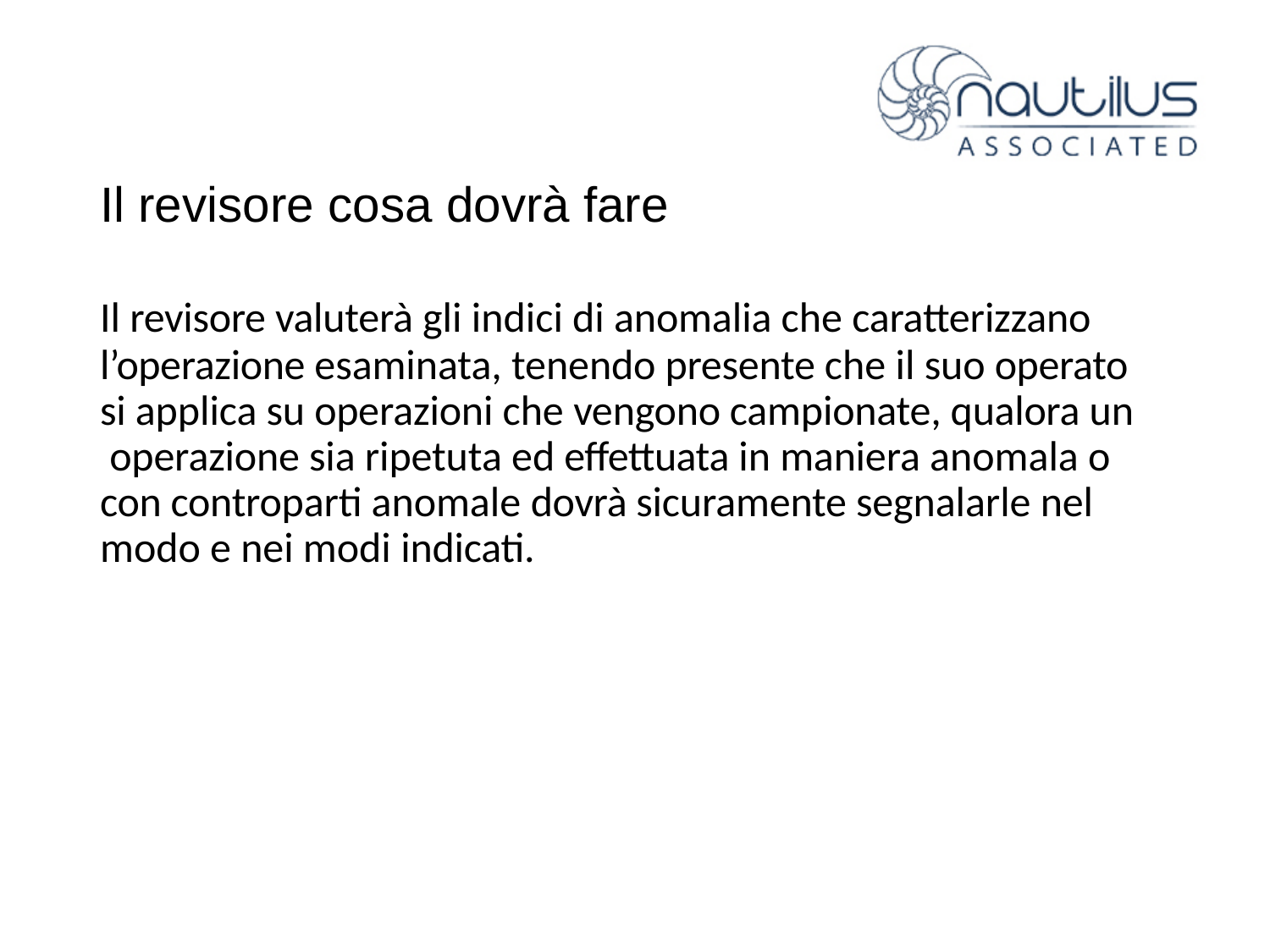

# Il revisore cosa dovrà fare
Il revisore valuterà gli indici di anomalia che caratterizzano
l’operazione esaminata, tenendo presente che il suo operato  si applica su operazioni che vengono campionate, qualora un  operazione sia ripetuta ed effettuata in maniera anomala o  con controparti anomale dovrà sicuramente segnalarle nel  modo e nei modi indicati.